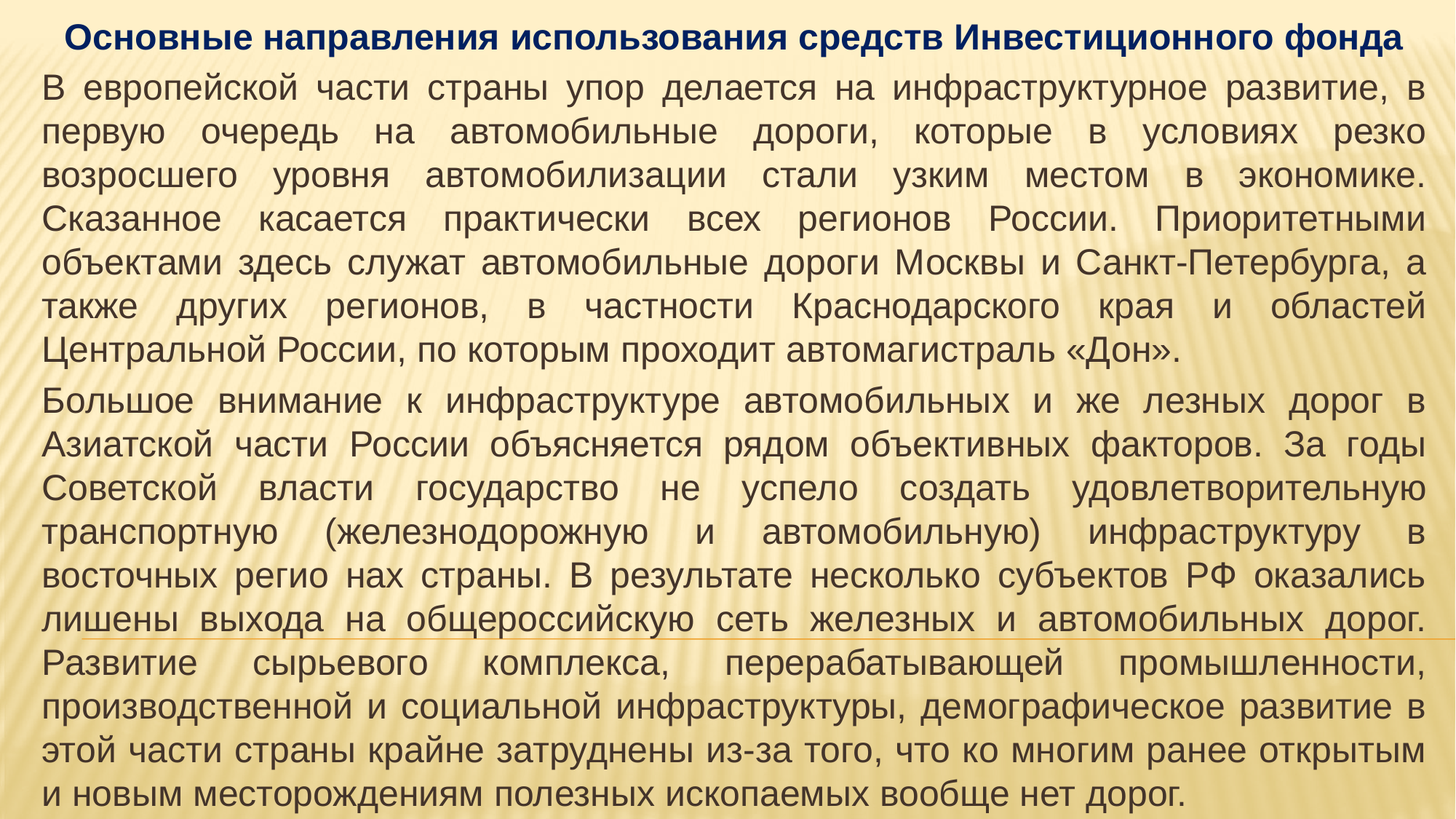

Основные направления использования средств Инвестиционного фонда
В европейской части страны упор делается на инфраструктурное развитие, в первую очередь на автомобильные дороги, которые в условиях резко возросшего уровня автомобилизации стали узким местом в экономике. Сказанное касается практически всех регионов России. Приоритетными объектами здесь служат автомобильные дороги Москвы и Санкт-Петербурга, а также других регионов, в частности Краснодарского края и областей Центральной России, по которым проходит автомагистраль «Дон».
Большое внимание к инфраструктуре автомобильных и же лезных дорог в Азиатской части России объясняется рядом объективных факторов. За годы Советской власти государство не успело создать удовлетворительную транспортную (железнодорожную и автомобильную) инфраструктуру в восточных регио нах страны. В результате несколько субъектов РФ оказались лишены выхода на общероссийскую сеть железных и автомобильных дорог. Развитие сырьевого комплекса, перерабатывающей промышленности, производственной и социальной инфраструктуры, демографическое развитие в этой части страны крайне затруднены из-за того, что ко многим ранее открытым и новым месторождениям полезных ископаемых вообще нет дорог.